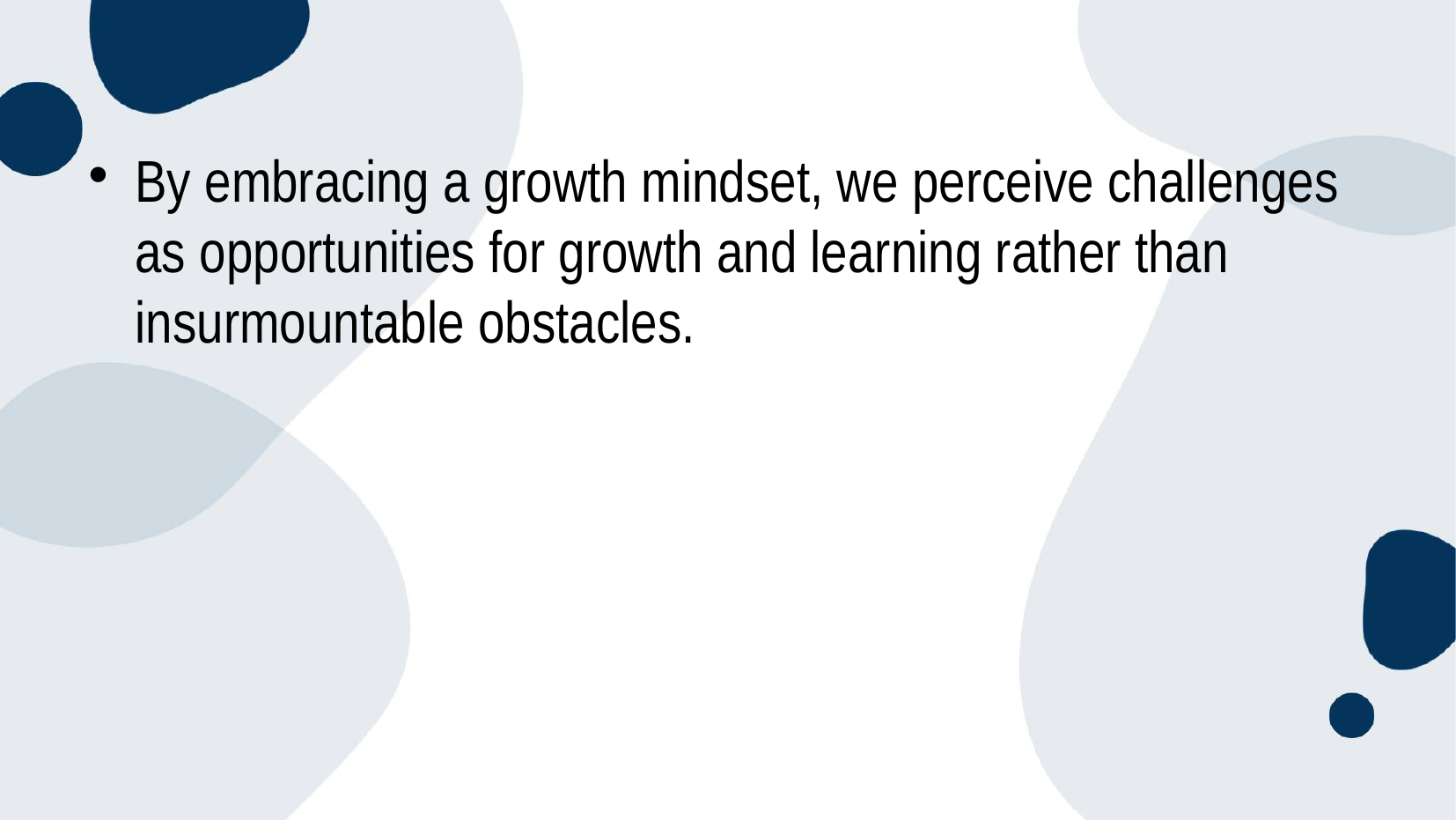

#
By embracing a growth mindset, we perceive challenges as opportunities for growth and learning rather than insurmountable obstacles.